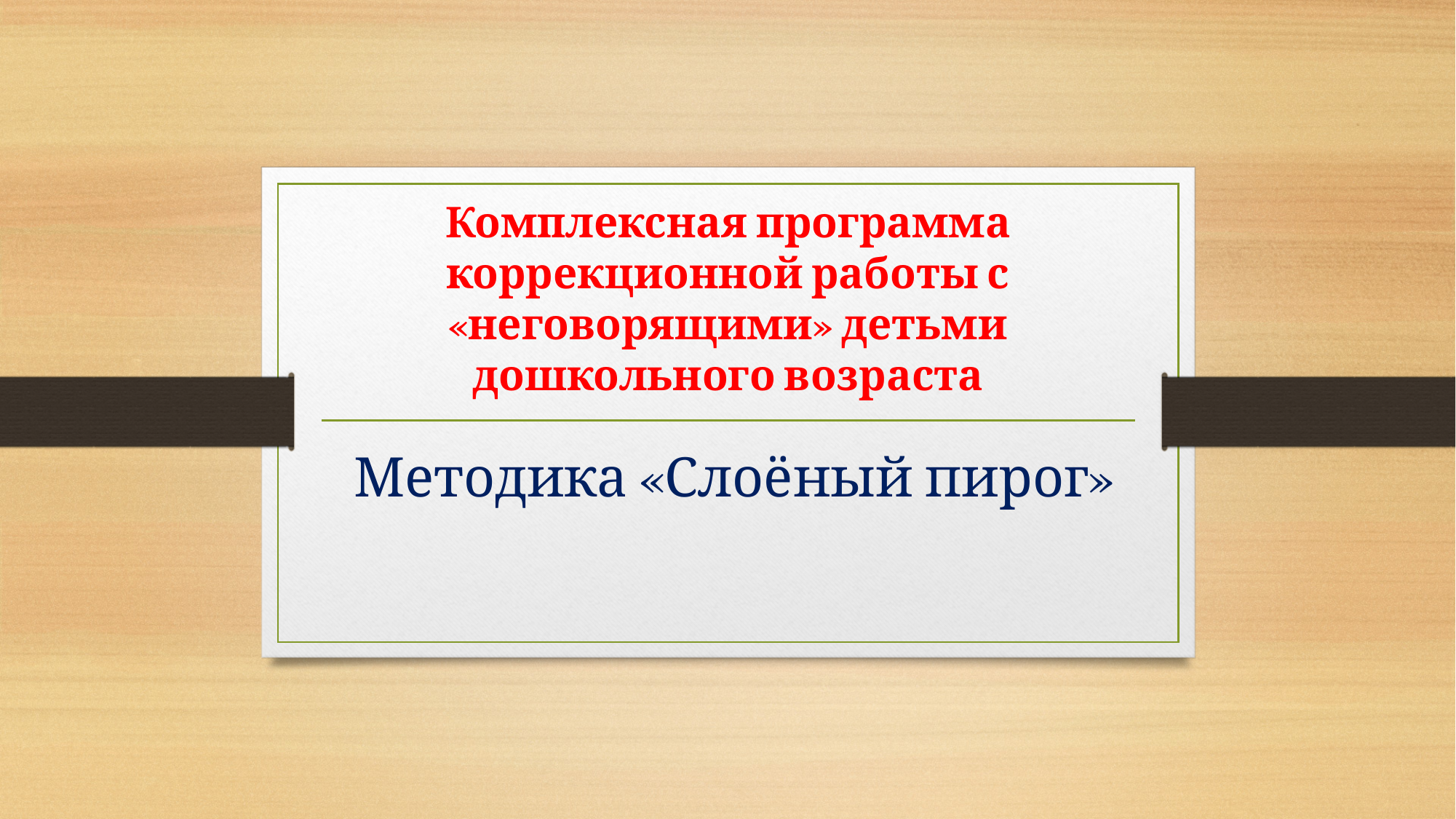

# Комплексная программа коррекционной работы с «неговорящими» детьми дошкольного возраста
 Методика «Слоёный пирог»